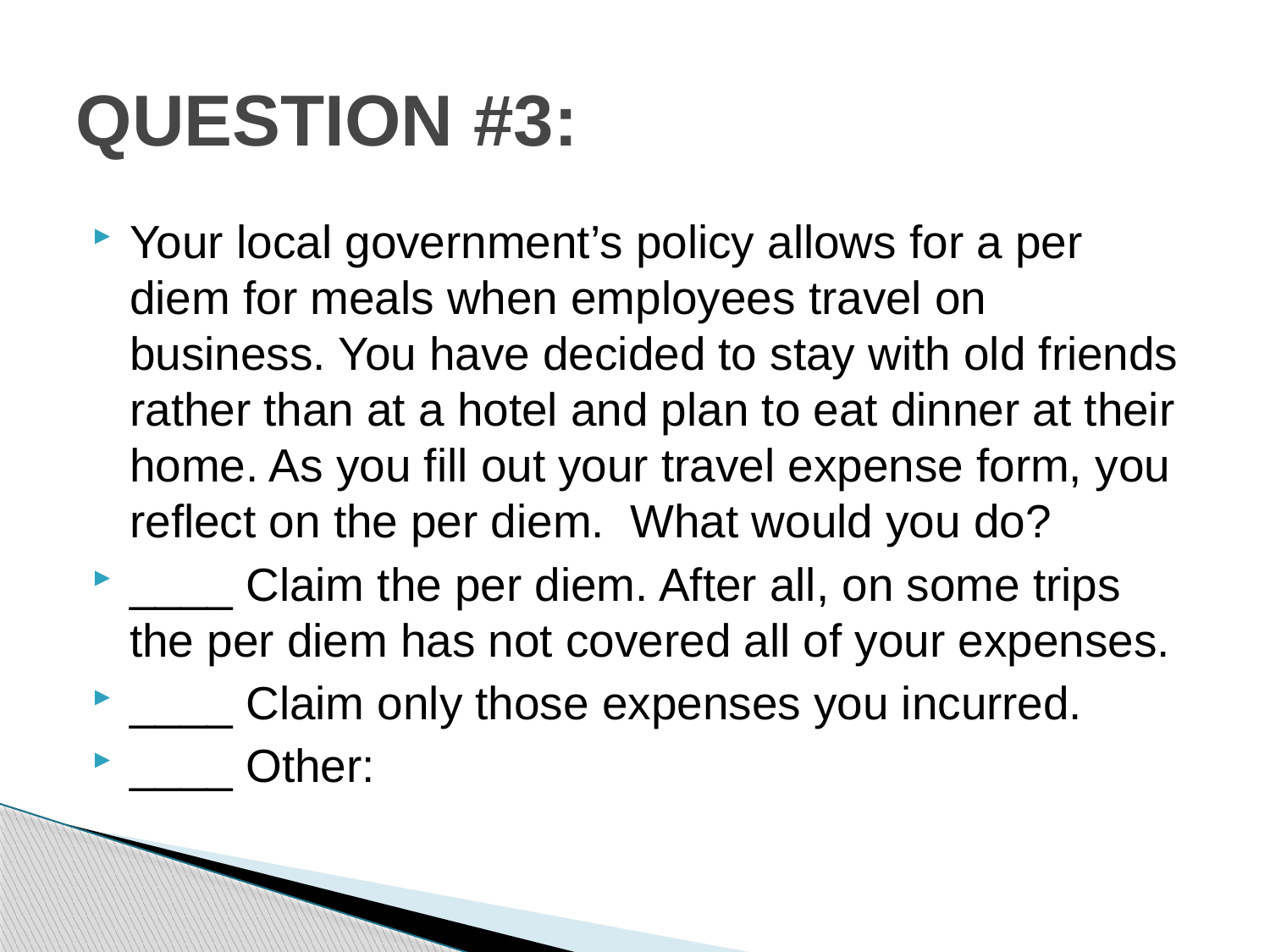

# QUESTION #3:
Your local government’s policy allows for a per diem for meals when employees travel on business. You have decided to stay with old friends rather than at a hotel and plan to eat dinner at their home. As you fill out your travel expense form, you reflect on the per diem.  What would you do?
____ Claim the per diem. After all, on some trips the per diem has not covered all of your expenses.
____ Claim only those expenses you incurred.
____ Other: